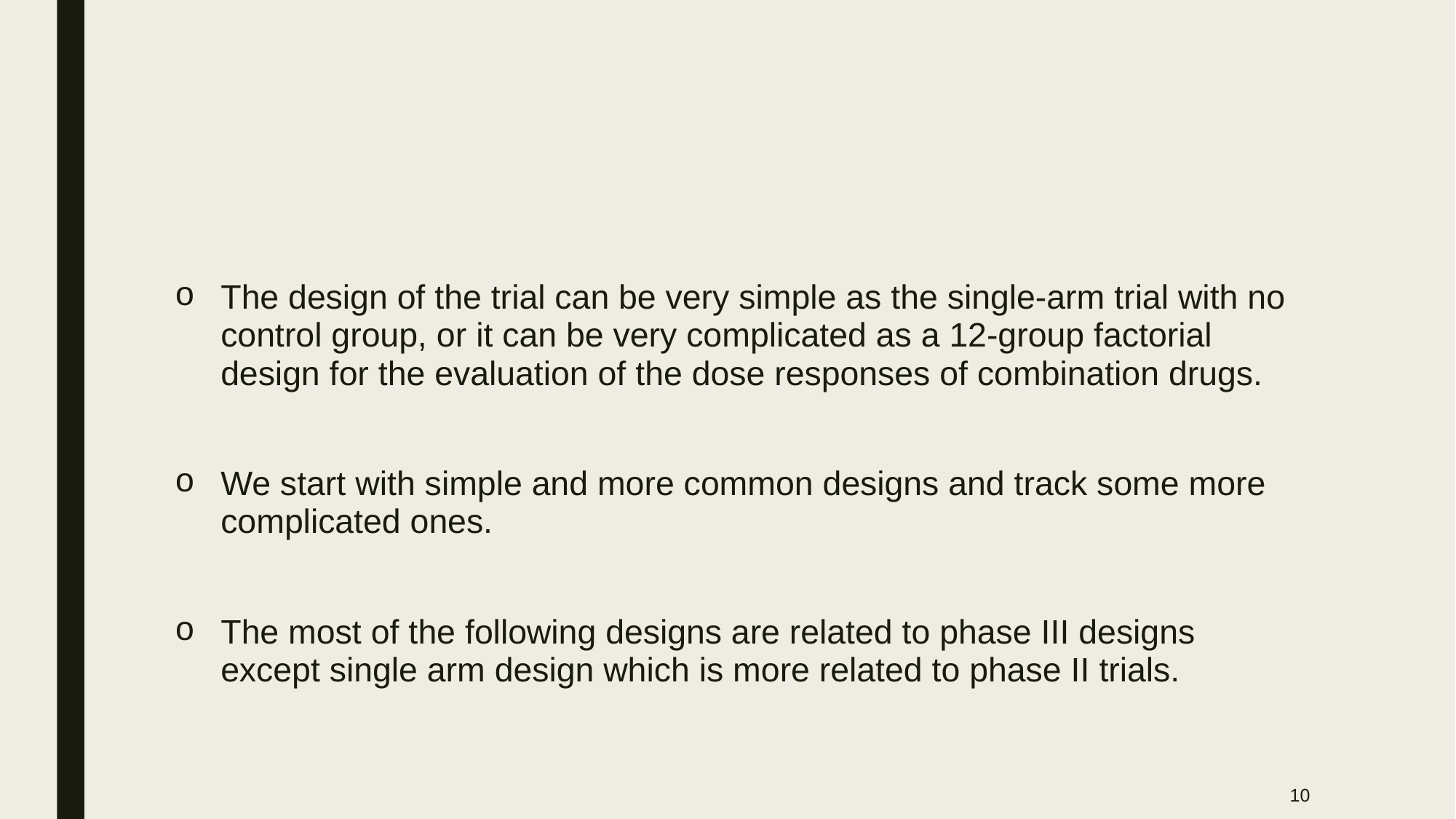

#
The design of the trial can be very simple as the single-arm trial with no control group, or it can be very complicated as a 12-group factorial design for the evaluation of the dose responses of combination drugs.

We start with simple and more common designs and track some more complicated ones.

The most of the following designs are related to phase III designs except single arm design which is more related to phase II trials.

10